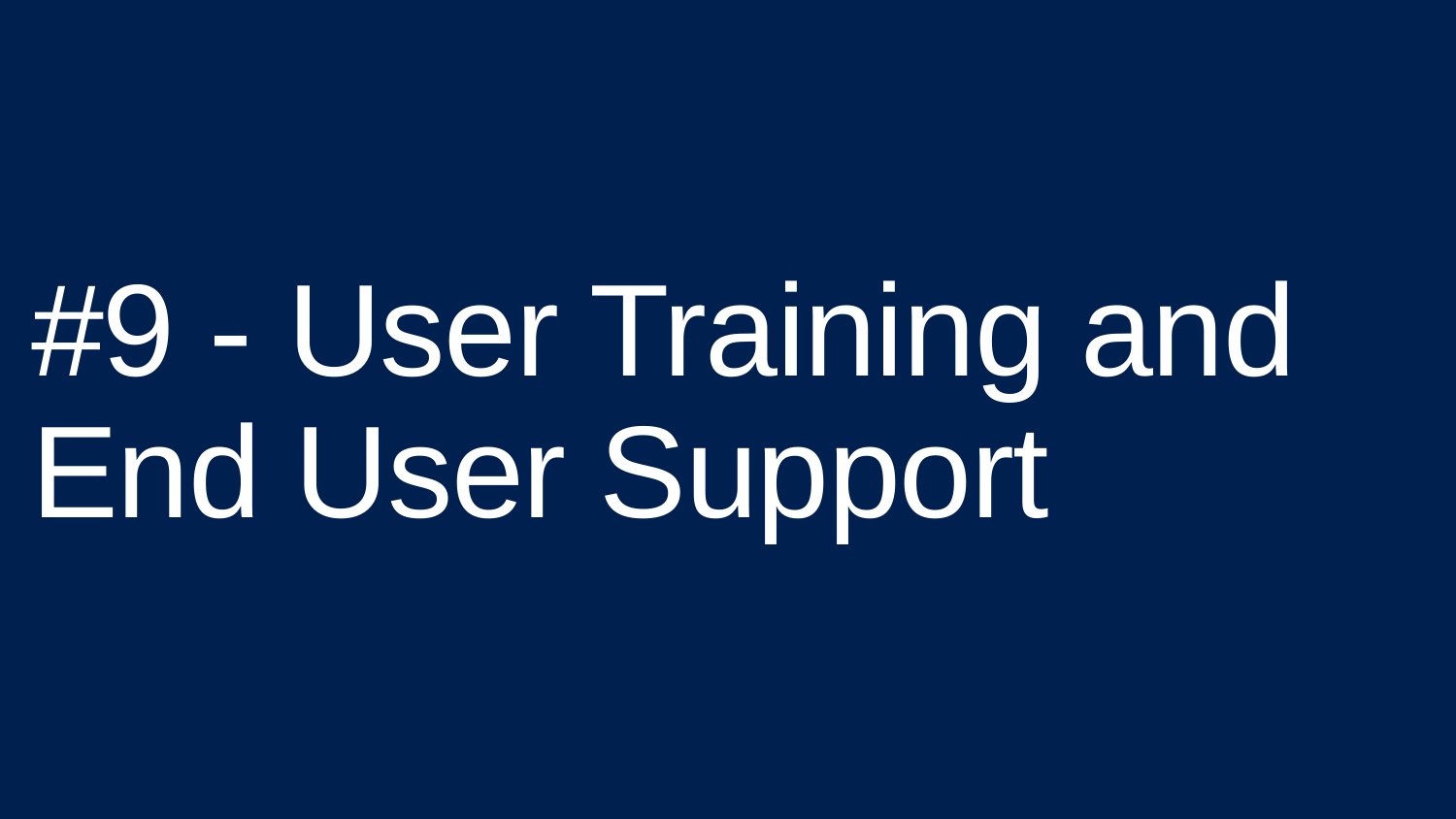

# #9 - User Training and End User Support